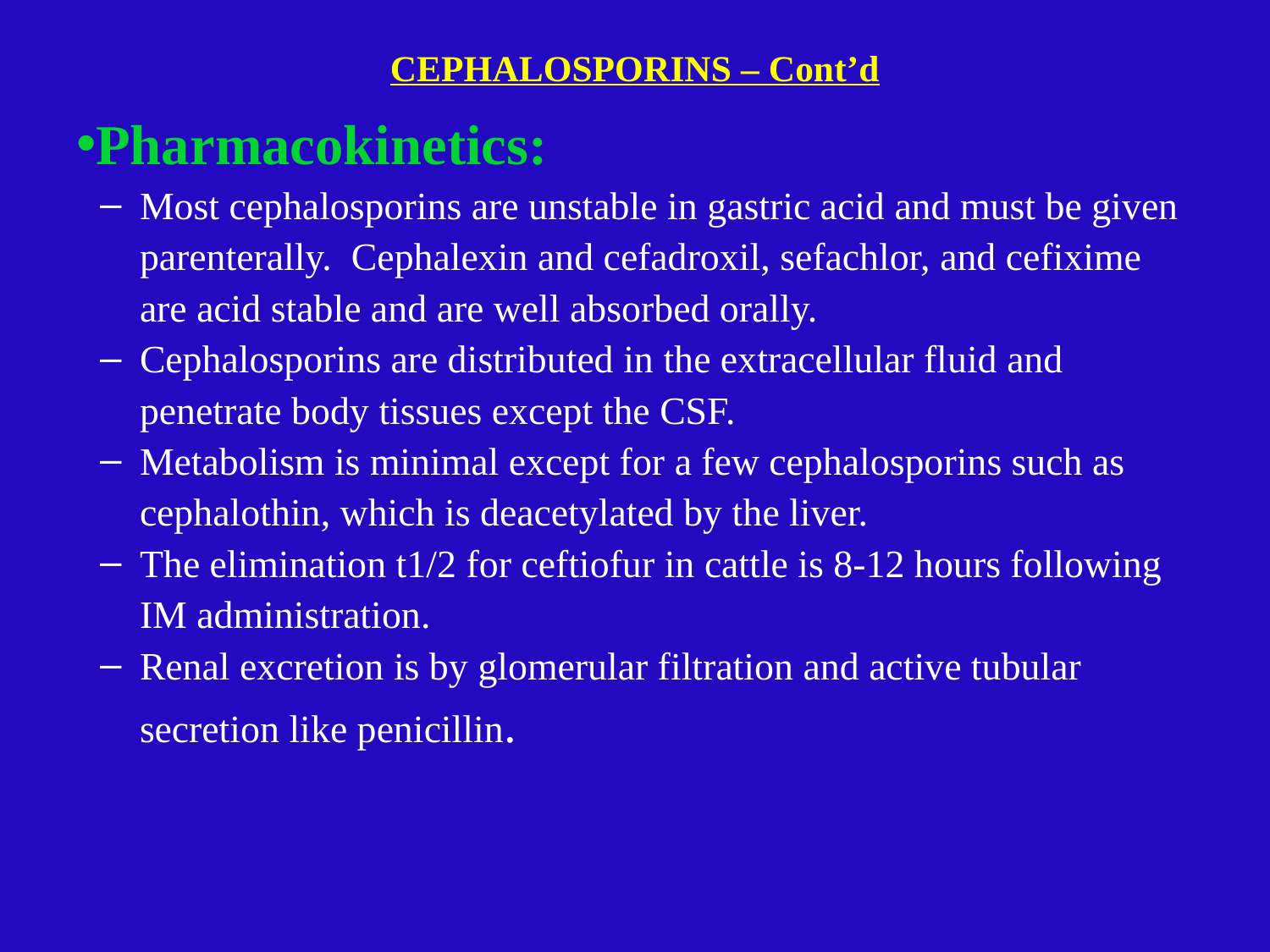

# CEPHALOSPORINS – Cont’d
Pharmacokinetics:
Most cephalosporins are unstable in gastric acid and must be given parenterally.  Cephalexin and cefadroxil, sefachlor, and cefixime are acid stable and are well absorbed orally.
Cephalosporins are distributed in the extracellular fluid and penetrate body tissues except the CSF.
Metabolism is minimal except for a few cephalosporins such as cephalothin, which is deacetylated by the liver.
The elimination t1/2 for ceftiofur in cattle is 8-12 hours following IM administration.
Renal excretion is by glomerular filtration and active tubular secretion like penicillin.